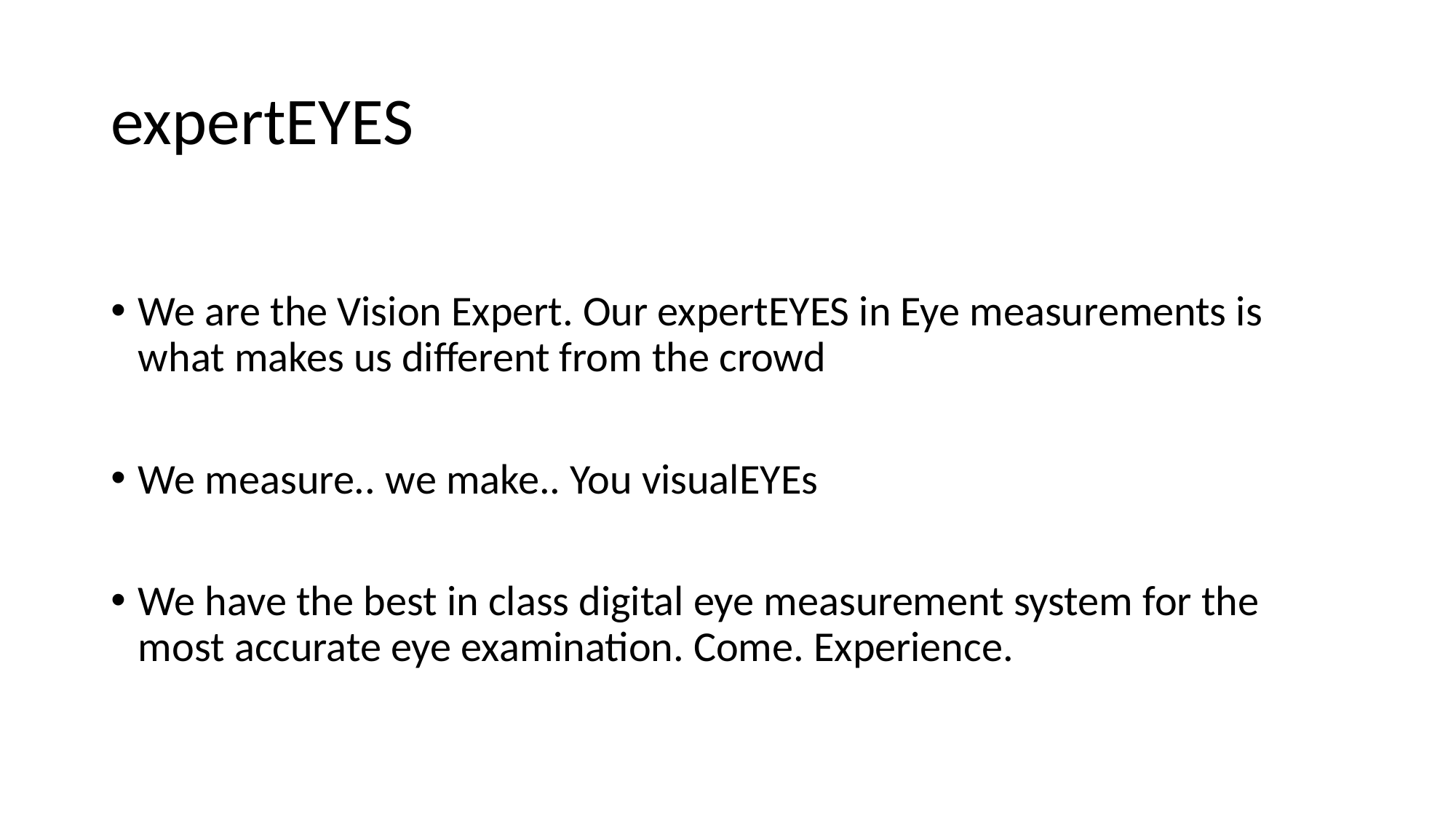

# expertEYES

We are the Vision Expert. Our expertEYES in Eye measurements is what makes us different from the crowd

We measure.. we make.. You visualEYEs

We have the best in class digital eye measurement system for the most accurate eye examination. Come. Experience.